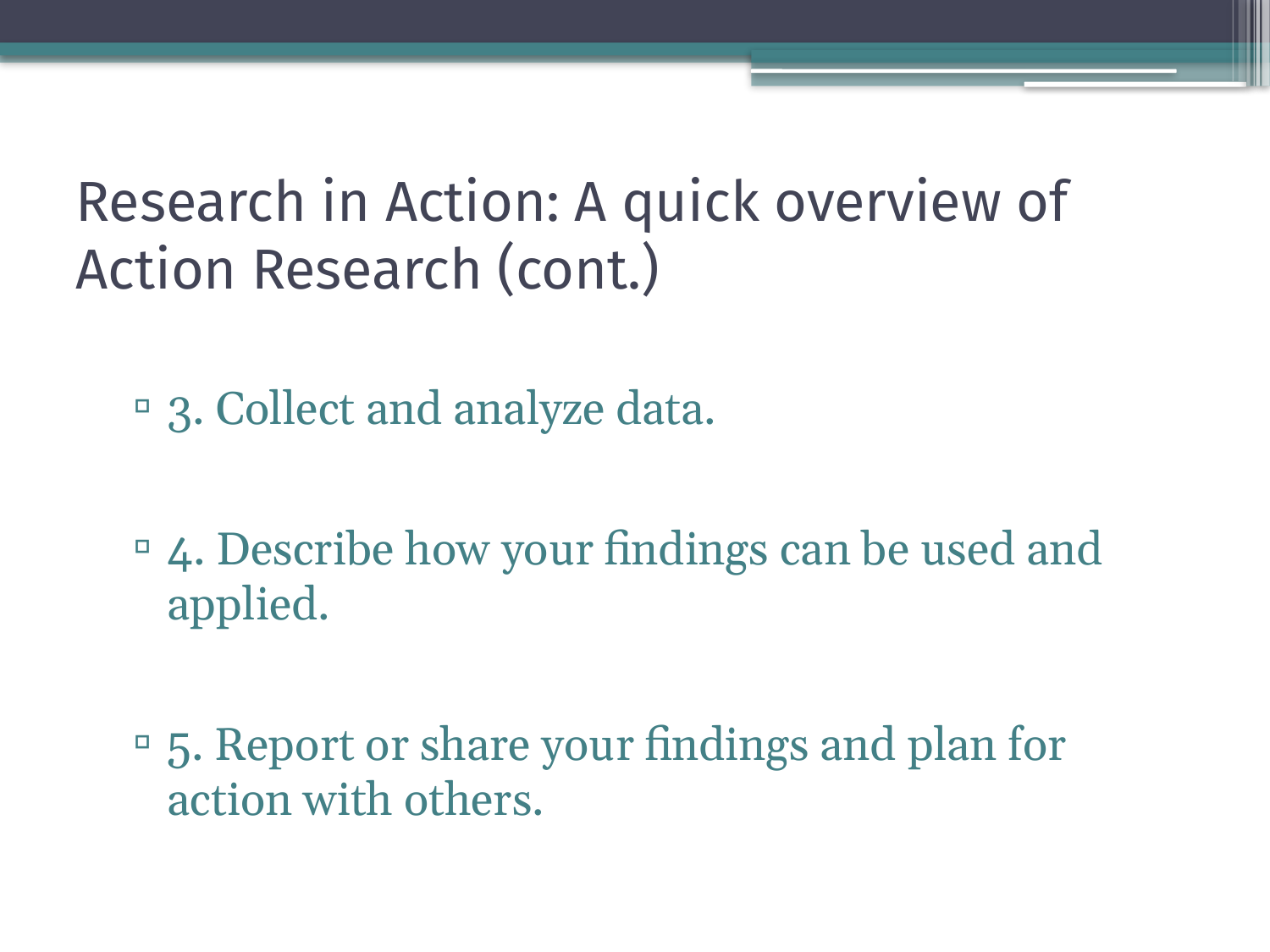

# Research in Action: A quick overview of Action Research (cont.)

3. Collect and analyze data.

4. Describe how your findings can be used and applied.

5. Report or share your findings and plan for action with others.